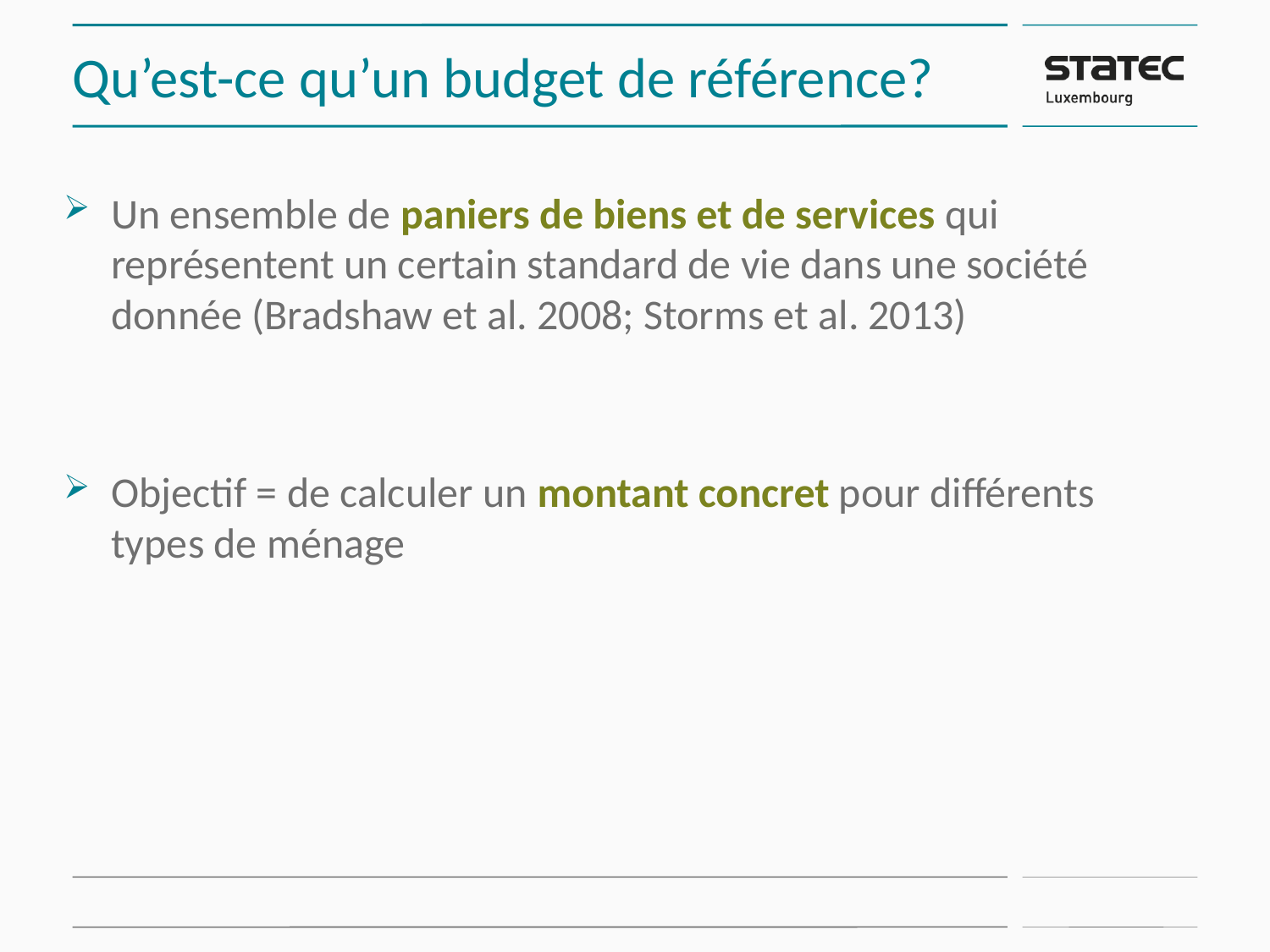

# Qu’est-ce qu’un budget de référence?
Un ensemble de paniers de biens et de services qui représentent un certain standard de vie dans une société donnée (Bradshaw et al. 2008; Storms et al. 2013)

Objectif = de calculer un montant concret pour différents types de ménage

7